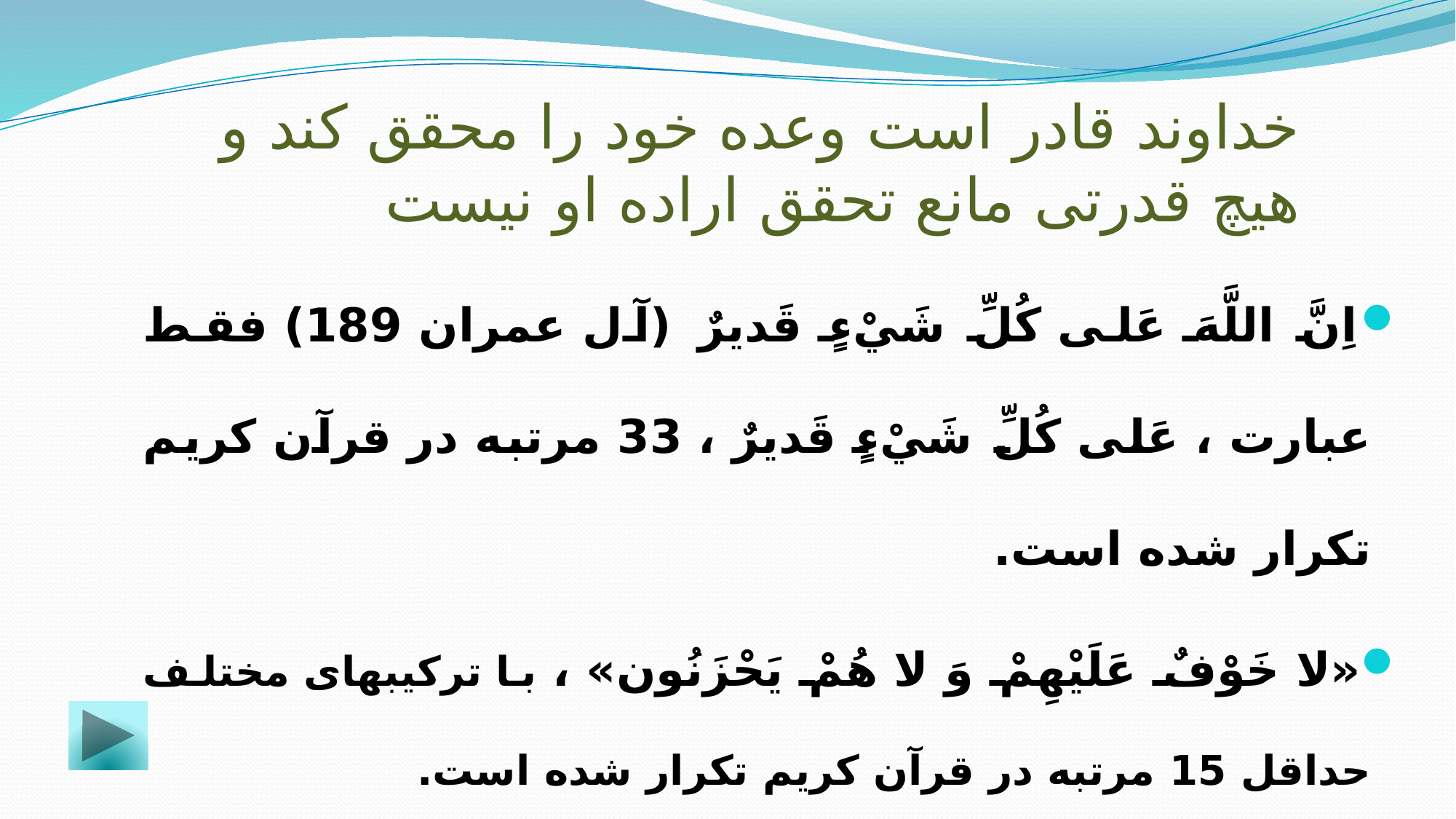

# خداوند قادر است وعده خود را محقق کند و هیچ قدرتی مانع تحقق اراده او نیست
اِنَّ اللَّهَ عَلى‏ كُلِّ شَيْ‏ءٍ قَديرٌ (آل عمران 189) فقط عبارت ، عَلى‏ كُلِّ شَيْ‏ءٍ قَديرٌ ، 33 مرتبه در قرآن کریم تکرار شده است.
«لا خَوْفٌ عَلَيْهِمْ وَ لا هُمْ يَحْزَنُون‏» ، با ترکیبهای مختلف حداقل 15 مرتبه در قرآن کریم تکرار شده است.